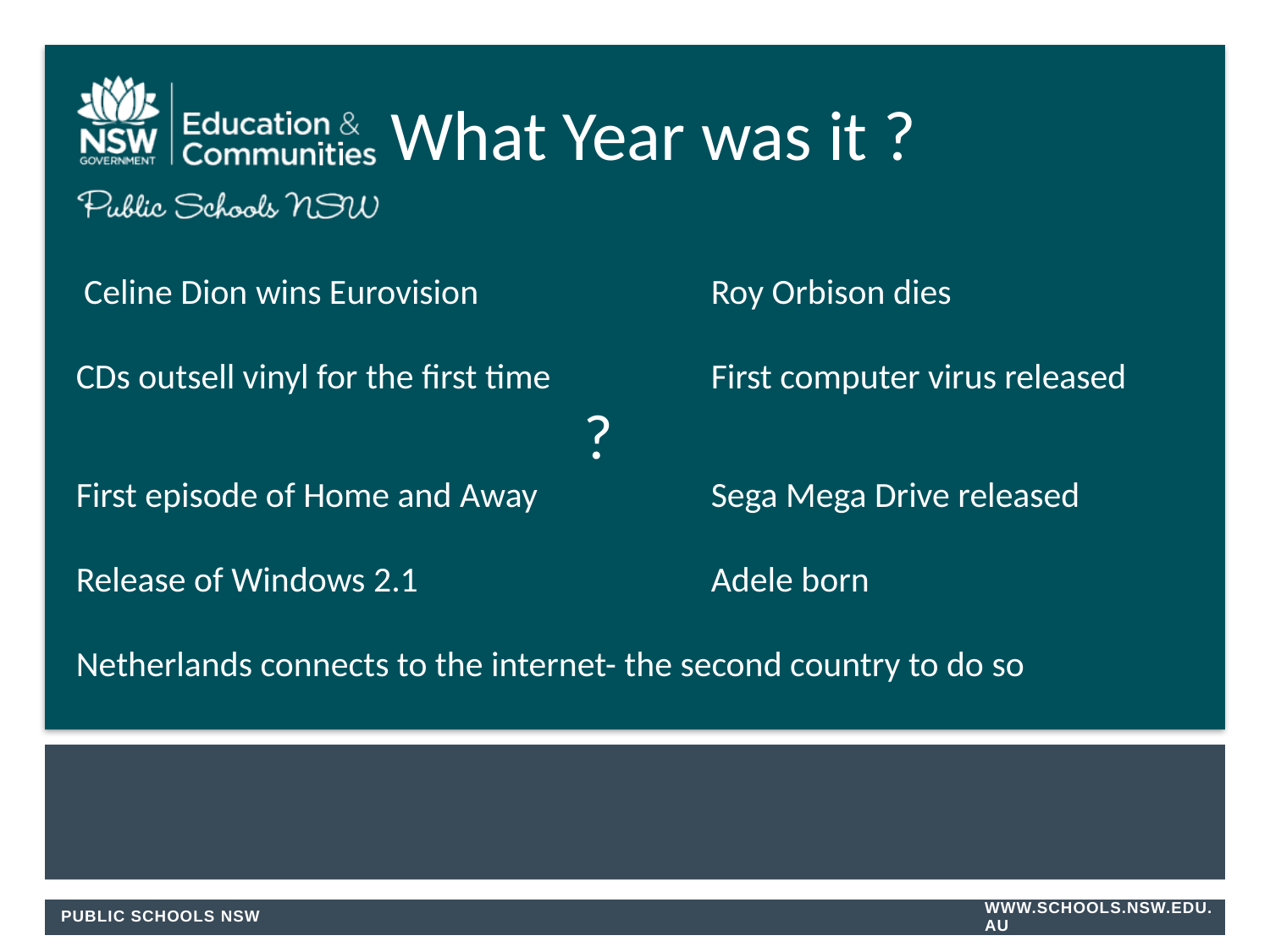

# What Year was it ? Celine Dion wins Eurovision		Roy Orbison dies CDs outsell vinyl for the first time		First computer virus released ? First episode of Home and Away		Sega Mega Drive released Release of Windows 2.1			Adele born Netherlands connects to the internet- the second country to do so